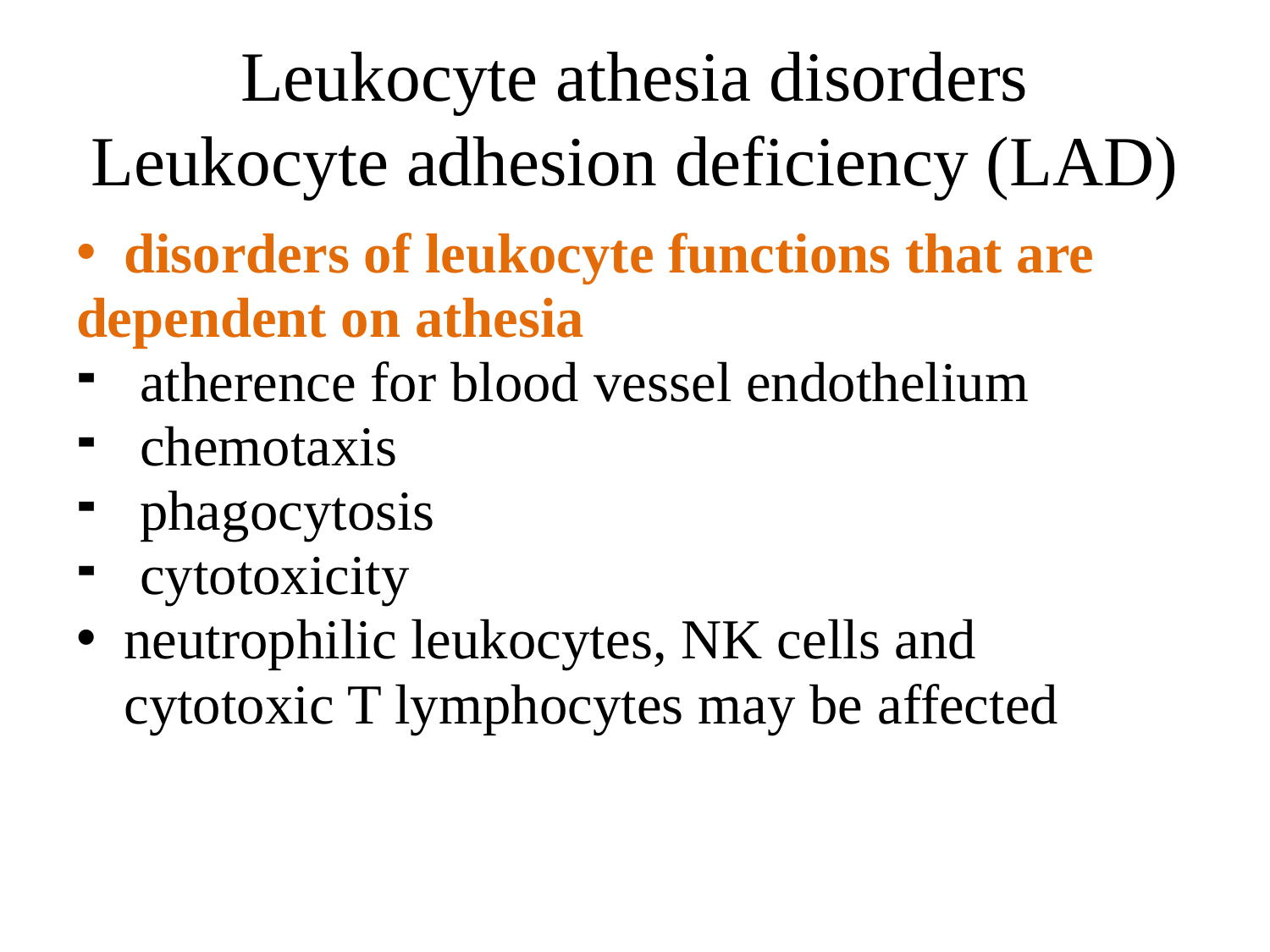

# Leukocyte athesia disorders Leukocyte adhesion deficiency (LAD)
disorders of leukocyte functions that are
dependent on athesia
atherence for blood vessel endothelium
chemotaxis
phagocytosis
cytotoxicity
neutrophilic leukocytes, NK cells and cytotoxic T lymphocytes may be affected